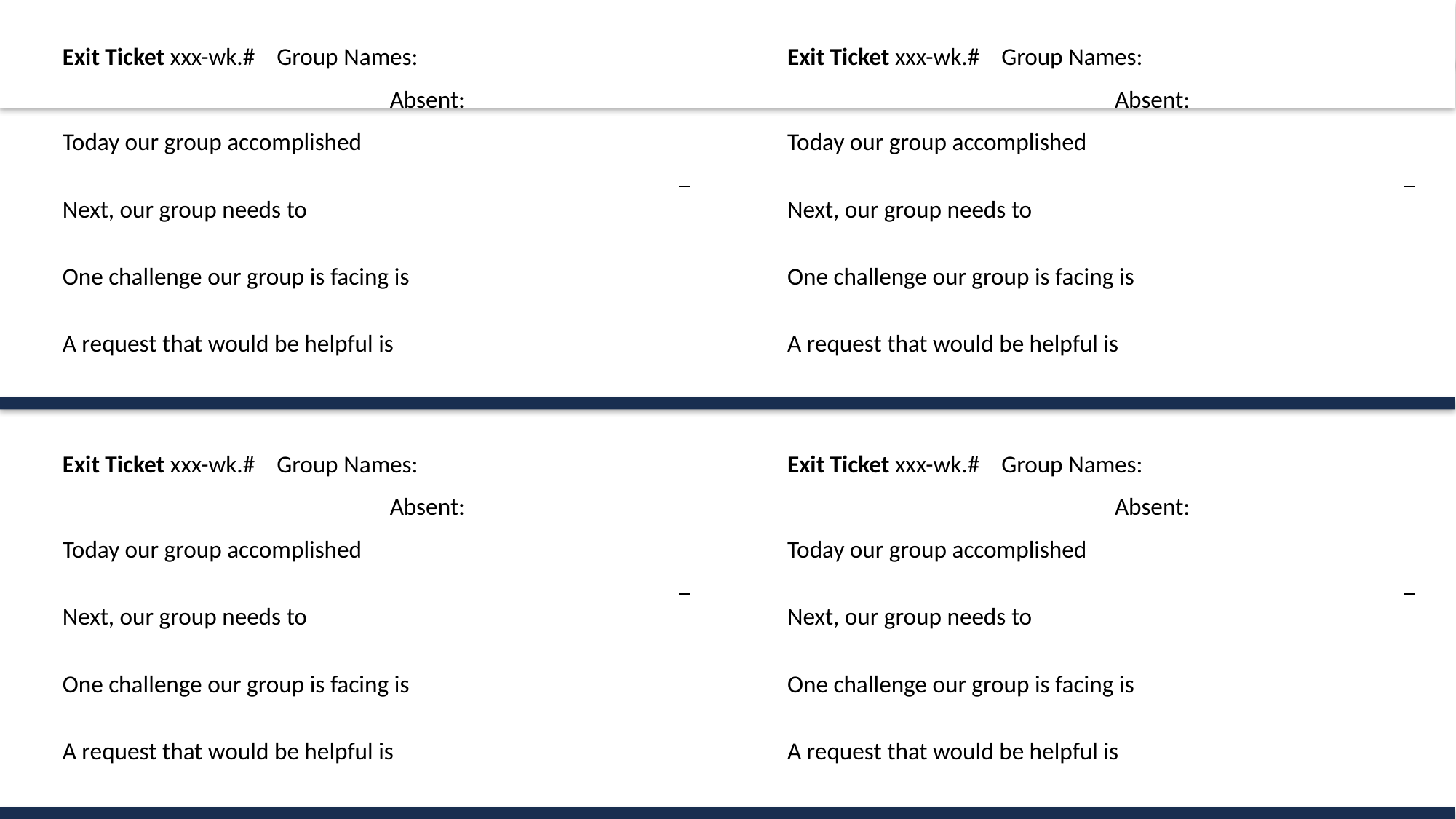

Exit Ticket xxx-wk.#    Group Names:
		Absent:
Today our group accomplished

Next, our group needs to

One challenge our group is facing is

A request that would be helpful is

Exit Ticket xxx-wk.#    Group Names:
		Absent:
Today our group accomplished

Next, our group needs to

One challenge our group is facing is

A request that would be helpful is

Exit Ticket xxx-wk.#    Group Names:
		Absent:
Today our group accomplished

Next, our group needs to

One challenge our group is facing is

A request that would be helpful is

Exit Ticket xxx-wk.#    Group Names:
		Absent:
Today our group accomplished

Next, our group needs to

One challenge our group is facing is

A request that would be helpful is